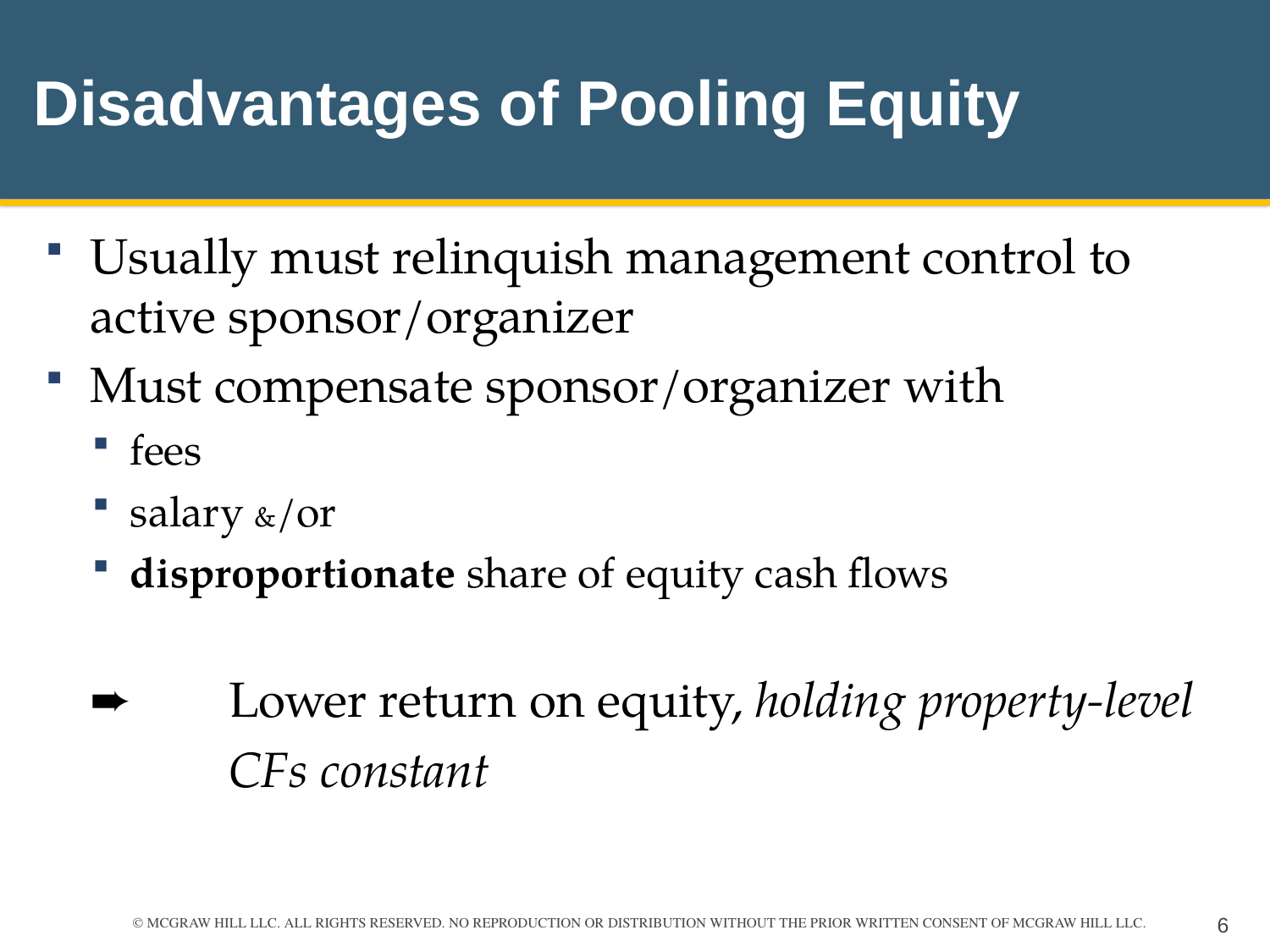

# Disadvantages of Pooling Equity
Usually must relinquish management control to active sponsor/organizer
Must compensate sponsor/organizer with
fees
salary &/or
disproportionate share of equity cash flows

	➨	 Lower return on equity, holding property-level
		 CFs constant
© MCGRAW HILL LLC. ALL RIGHTS RESERVED. NO REPRODUCTION OR DISTRIBUTION WITHOUT THE PRIOR WRITTEN CONSENT OF MCGRAW HILL LLC.
6